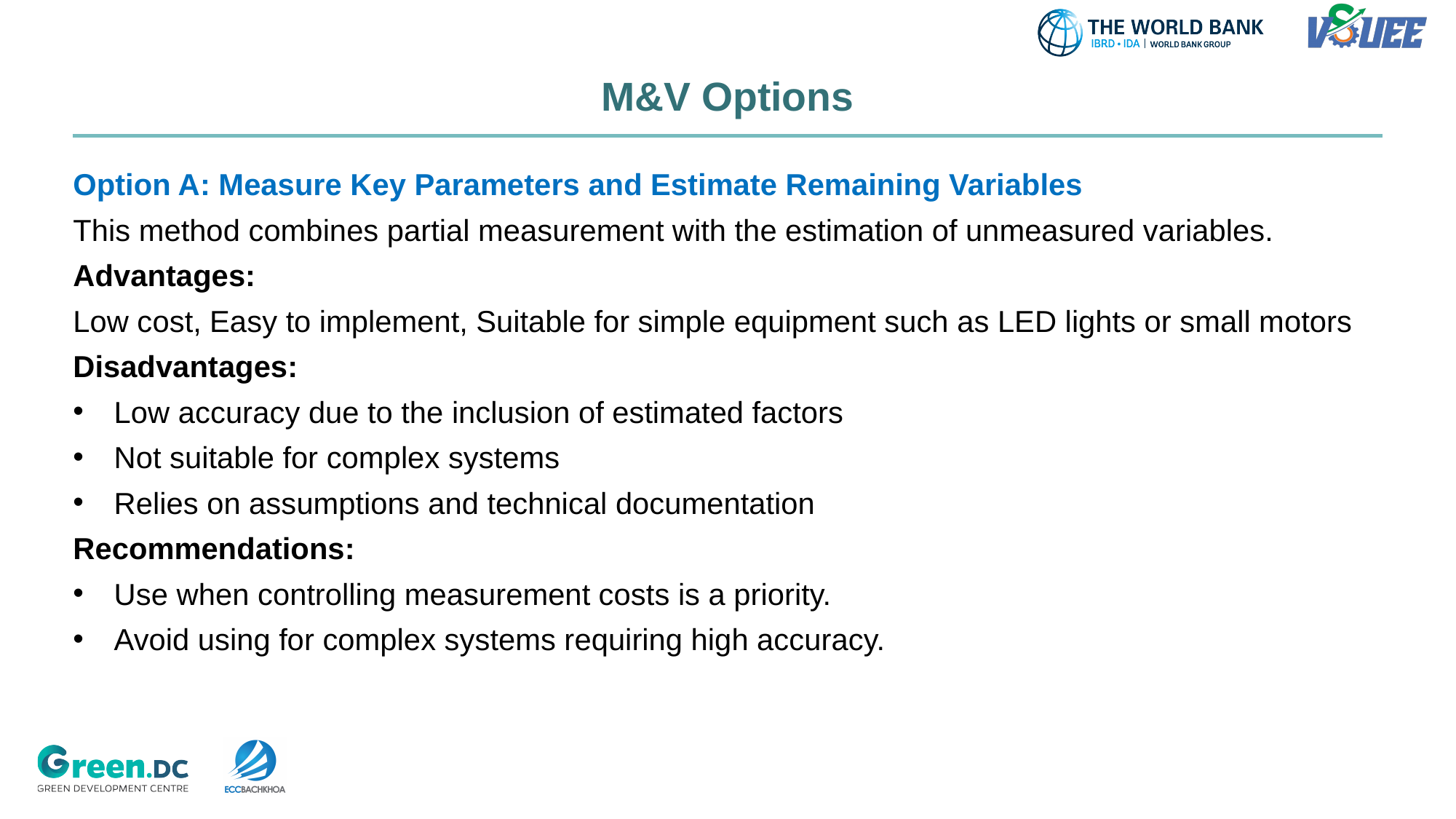

# M&V Options
Option A: Measure Key Parameters and Estimate Remaining Variables
This method combines partial measurement with the estimation of unmeasured variables.
Advantages:
Low cost, Easy to implement, Suitable for simple equipment such as LED lights or small motors
Disadvantages:
Low accuracy due to the inclusion of estimated factors
Not suitable for complex systems
Relies on assumptions and technical documentation
Recommendations:
Use when controlling measurement costs is a priority.
Avoid using for complex systems requiring high accuracy.